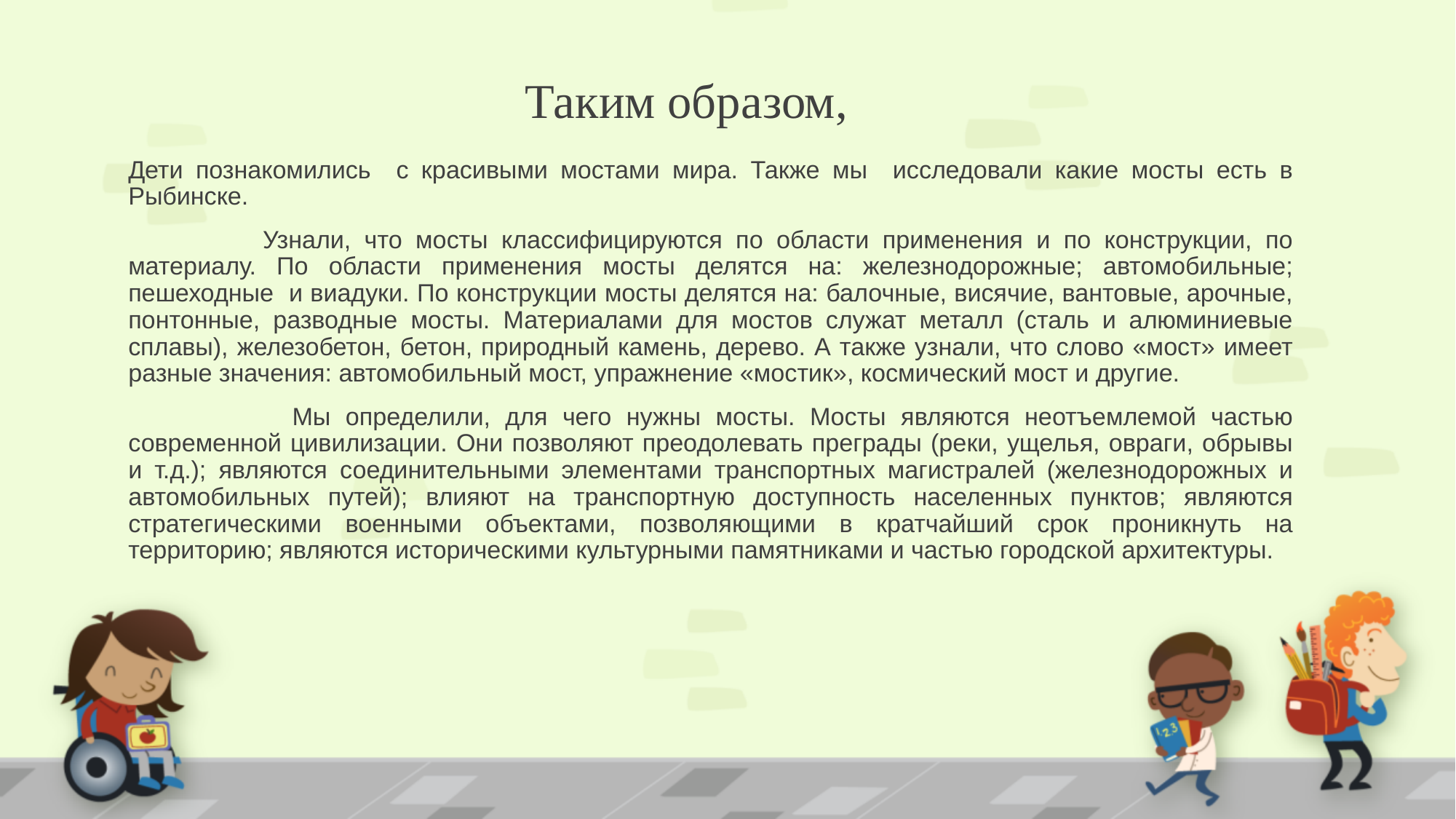

# Таким образом,
Дети познакомились  с красивыми мостами мира. Также мы  исследовали какие мосты есть в Рыбинске.
          Узнали, что мосты классифицируются по области применения и по конструкции, по материалу. По области применения мосты делятся на: железнодорожные; автомобильные; пешеходные  и виадуки. По конструкции мосты делятся на: балочные, висячие, вантовые, арочные, понтонные, разводные мосты. Материалами для мостов служат металл (сталь и алюминиевые сплавы), железобетон, бетон, природный камень, дерево. А также узнали, что слово «мост» имеет разные значения: автомобильный мост, упражнение «мостик», космический мост и другие.
           Мы определили, для чего нужны мосты. Мосты являются неотъемлемой частью современной цивилизации. Они позволяют преодолевать преграды (реки, ущелья, овраги, обрывы и т.д.); являются соединительными элементами транспортных магистралей (железнодорожных и автомобильных путей); влияют на транспортную доступность населенных пунктов; являются стратегическими военными объектами, позволяющими в кратчайший срок проникнуть на территорию; являются историческими культурными памятниками и частью городской архитектуры.